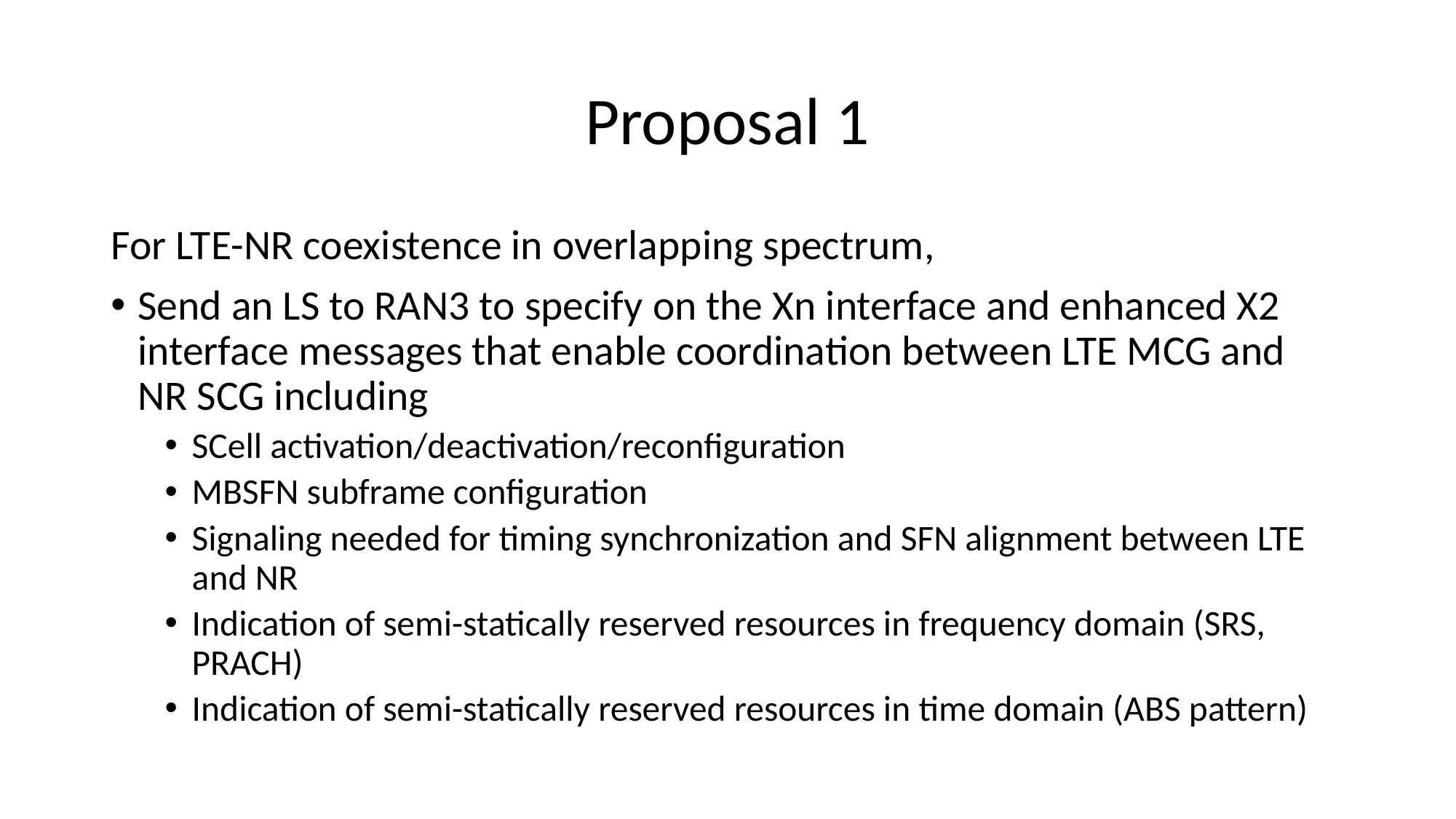

# Proposal 1
For LTE-NR coexistence in overlapping spectrum,
Send an LS to RAN3 to specify on the Xn interface and enhanced X2 interface messages that enable coordination between LTE MCG and NR SCG including
SCell activation/deactivation/reconfiguration
MBSFN subframe configuration
Signaling needed for timing synchronization and SFN alignment between LTE and NR
Indication of semi-statically reserved resources in frequency domain (SRS, PRACH)
Indication of semi-statically reserved resources in time domain (ABS pattern)